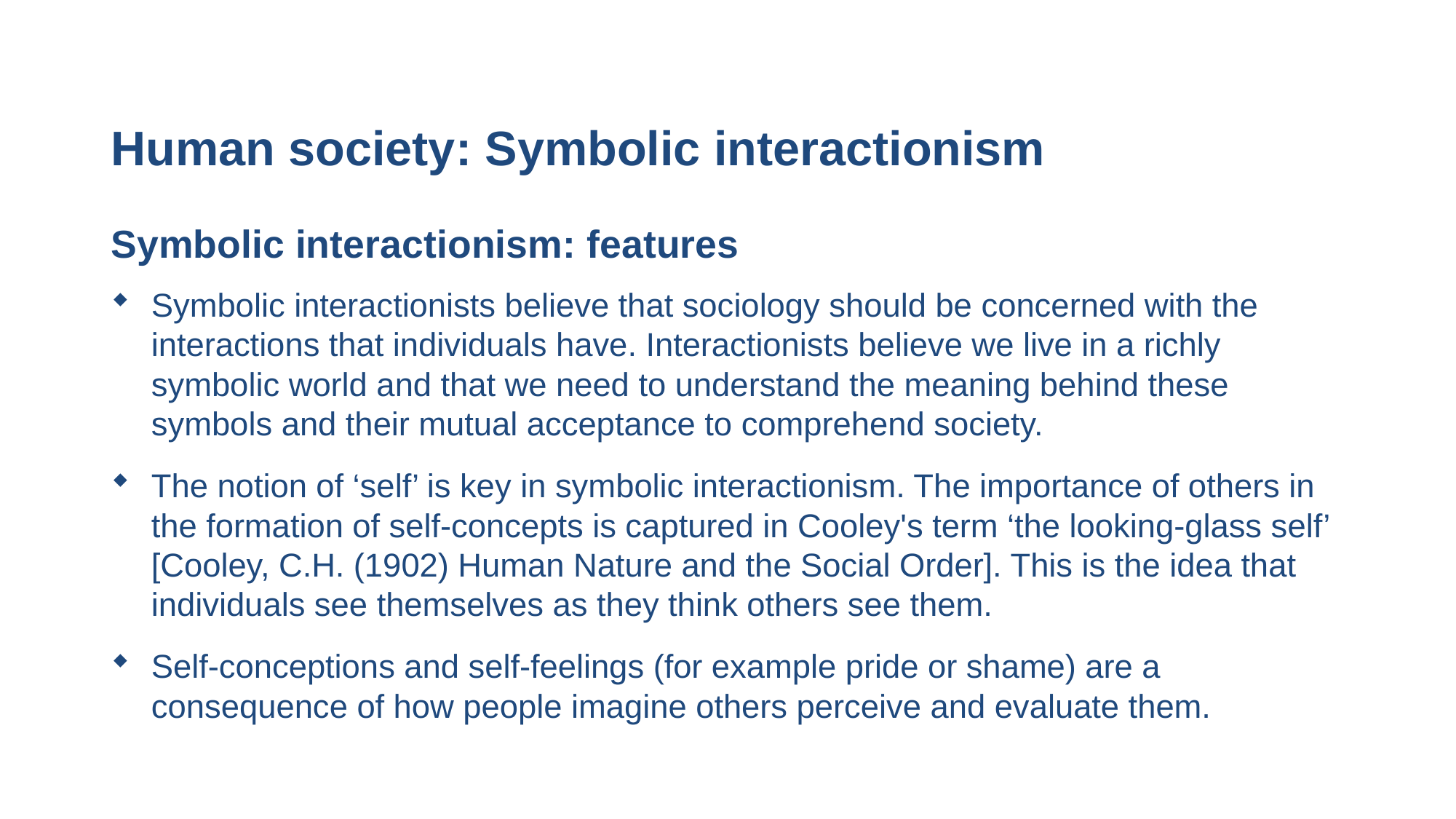

# Human society: Symbolic interactionism
Symbolic interactionism: features
Symbolic interactionists believe that sociology should be concerned with the interactions that individuals have. Interactionists believe we live in a richly symbolic world and that we need to understand the meaning behind these symbols and their mutual acceptance to comprehend society.
The notion of ‘self’ is key in symbolic interactionism. The importance of others in the formation of self-concepts is captured in Cooley's term ‘the looking-glass self’ [Cooley, C.H. (1902) Human Nature and the Social Order]. This is the idea that individuals see themselves as they think others see them.
Self-conceptions and self-feelings (for example pride or shame) are a consequence of how people imagine others perceive and evaluate them.